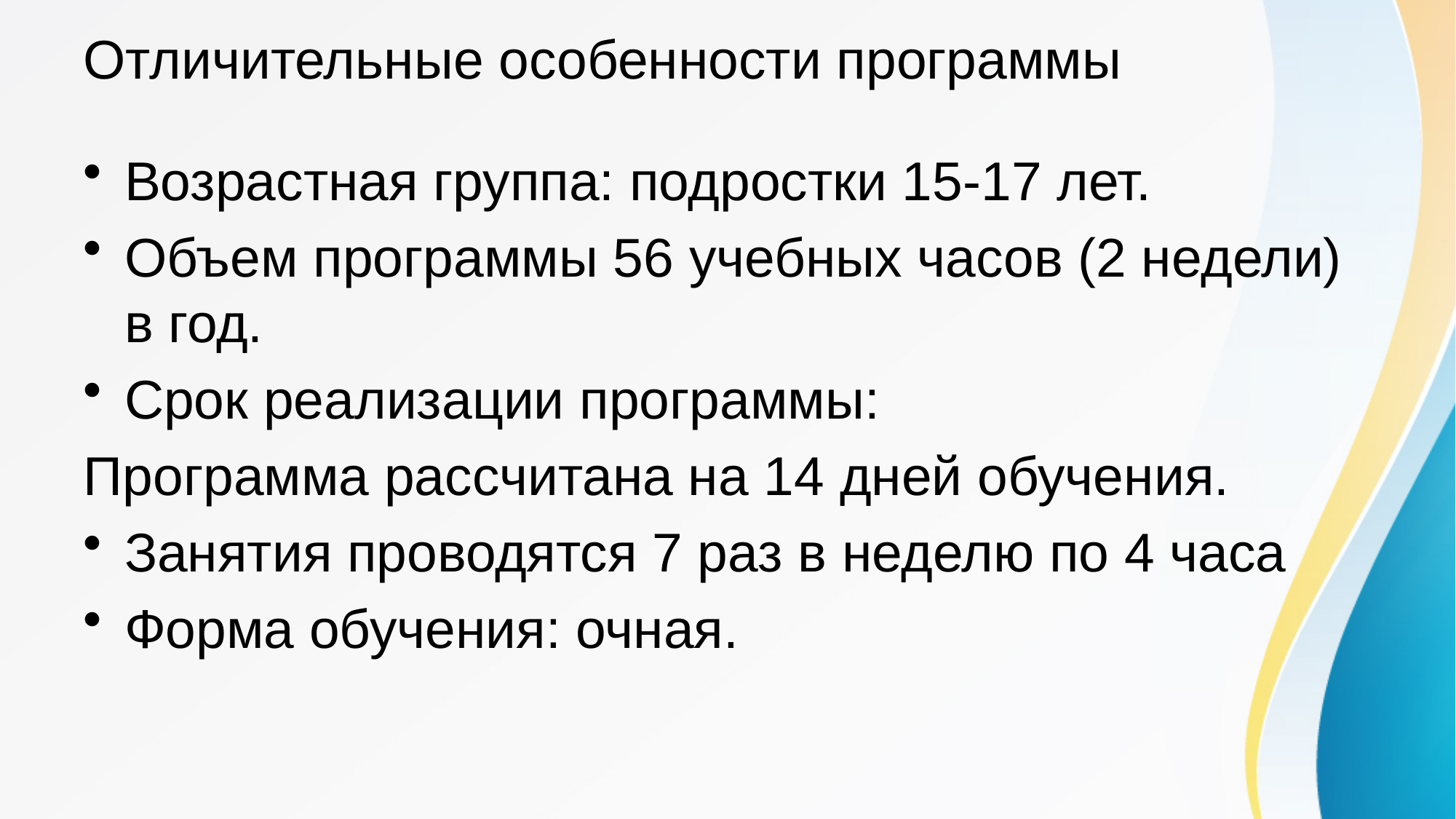

# Отличительные особенности программы
Возрастная группа: подростки 15-17 лет.
Объем программы 56 учебных часов (2 недели) в год.
Срок реализации программы:
Программа рассчитана на 14 дней обучения.
Занятия проводятся 7 раз в неделю по 4 часа
Форма обучения: очная.